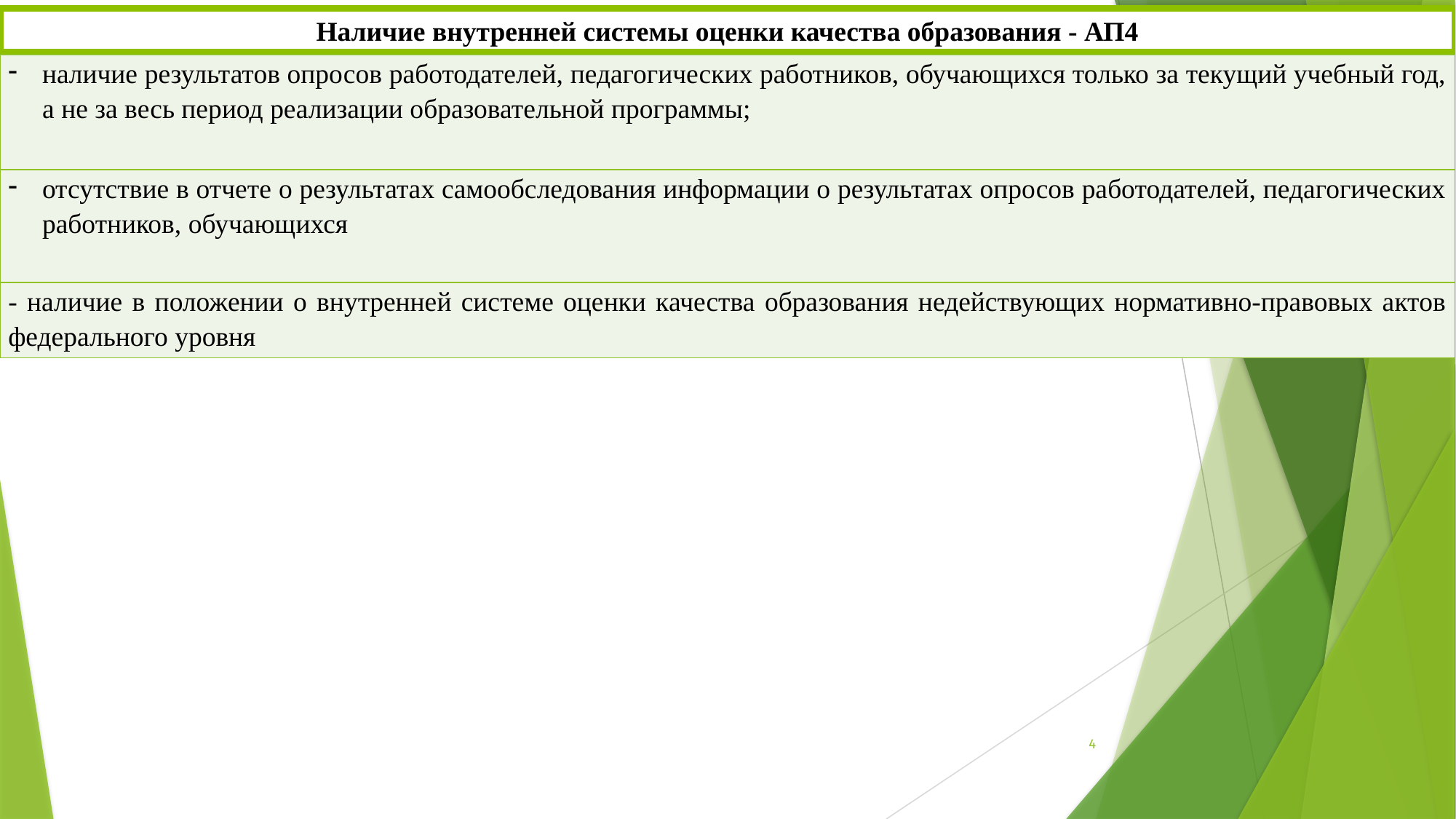

Наличие внутренней системы оценки качества образования - АП4
| наличие результатов опросов работодателей, педагогических работников, обучающихся только за текущий учебный год, а не за весь период реализации образовательной программы; |
| --- |
| отсутствие в отчете о результатах самообследования информации о результатах опросов работодателей, педагогических работников, обучающихся |
| - наличие в положении о внутренней системе оценки качества образования недействующих нормативно-правовых актов федерального уровня |
4